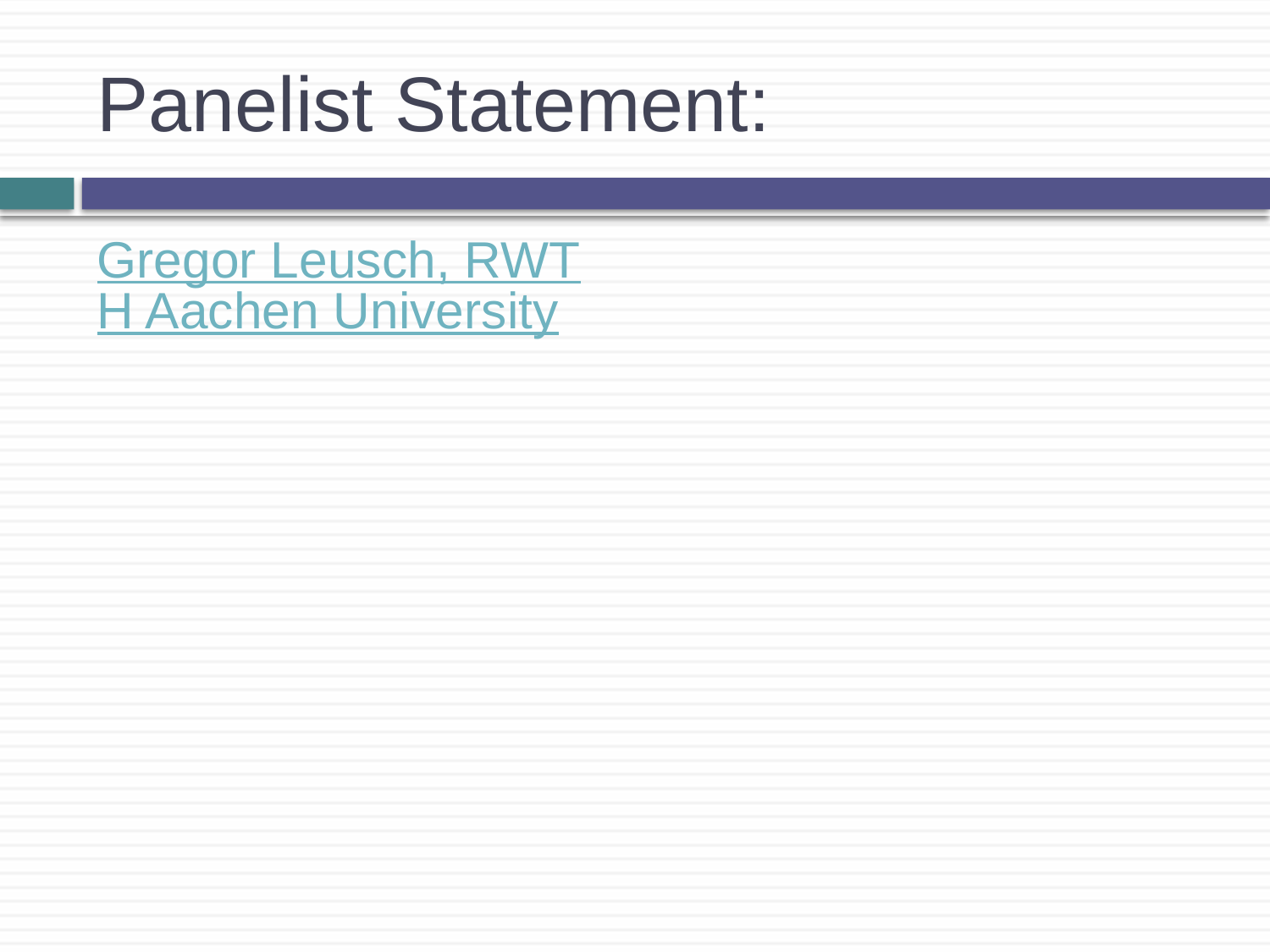

# Panelist Statement:
Gregor Leusch, RWTH Aachen University